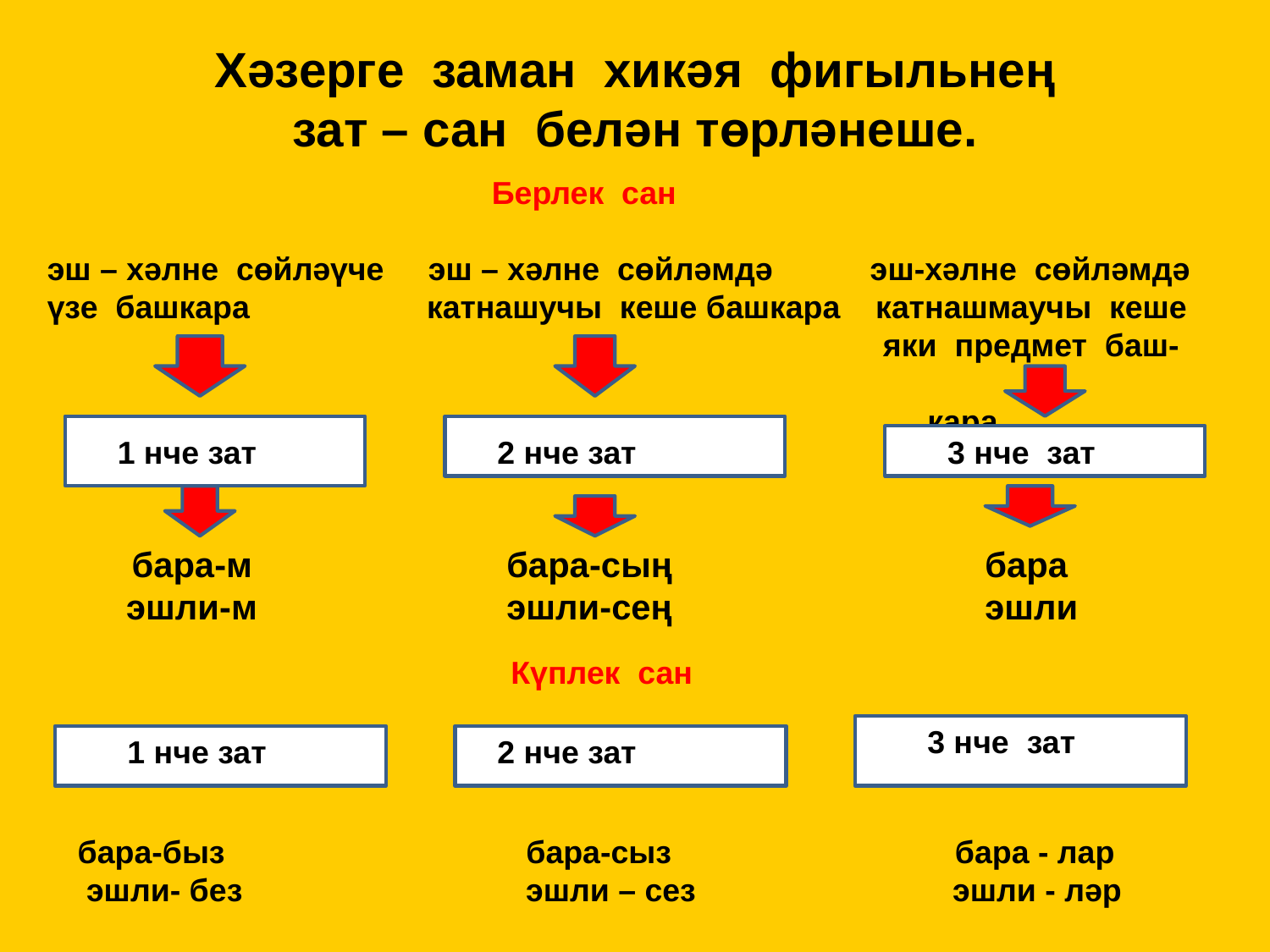

# Хәзерге  заман  хикәя  фигыльнең зат – сан  белән төрләнеше.
                                                  Берлек  сан

эш – хәлне  сөйләүче     эш – хәлне  сөйләмдә           эш-хәлне  сөйләмдә
үзе  башкара                    катнашучы  кеше башкара    катнашмаучы  кеше
                                                                                              яки  предмет  баш-
                                                                                                   кара

1 нче зат
2 нче зат

3 нче  зат

     бара-м
    эшли-м
   бара-сың
   эшли-сең
          бара
          эшли
               Күплек  сан

3 нче  зат
1 нче зат
1 нче зат

2 нче зат
бара-быз                                  бара-сыз                                бара - лар
 эшли- без                                эшли – сез                             эшли - ләр